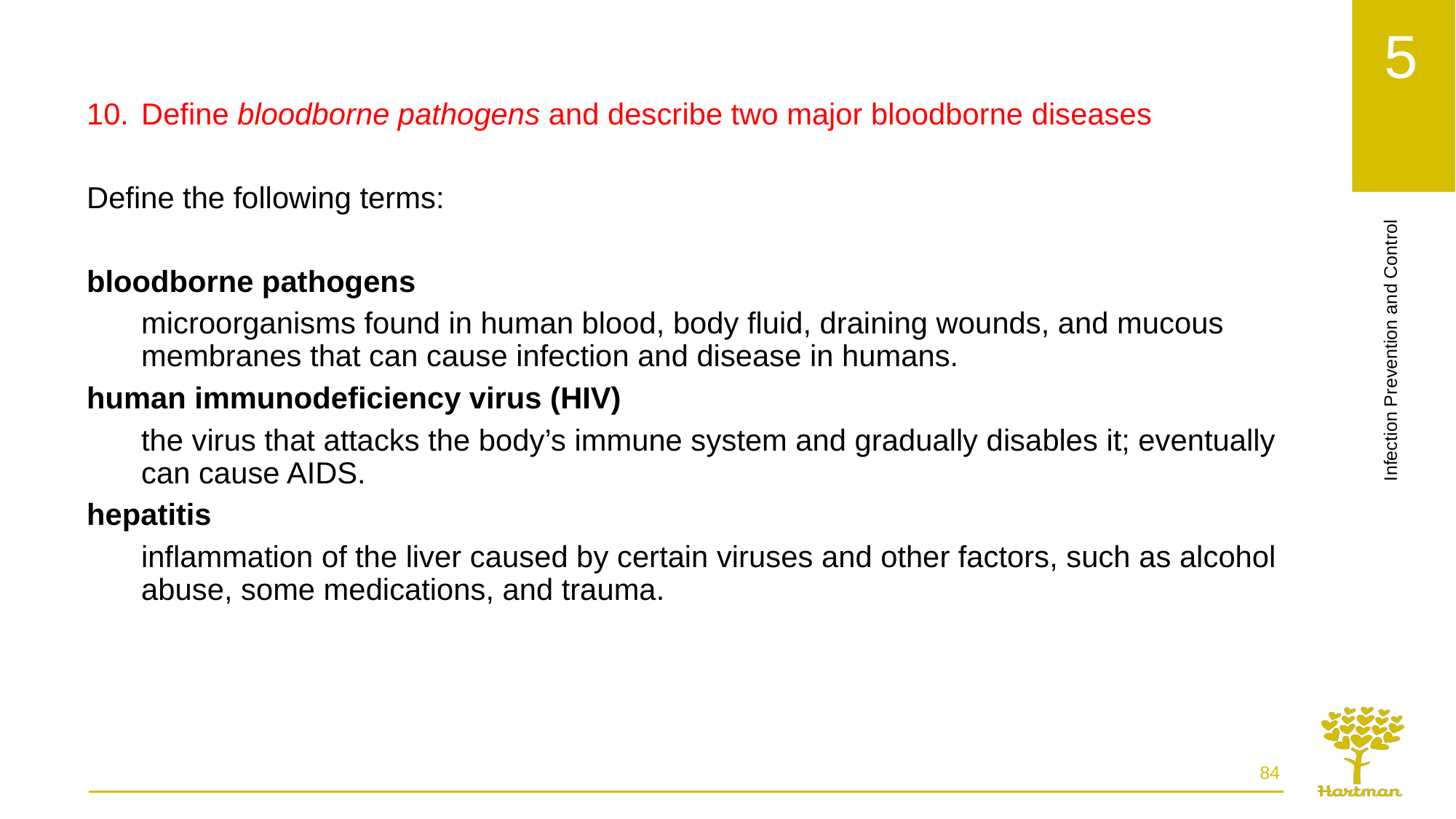

Define bloodborne pathogens and describe two major bloodborne diseases

Define the following terms:

bloodborne pathogens
microorganisms found in human blood, body fluid, draining wounds, and mucous membranes that can cause infection and disease in humans.
human immunodeficiency virus (HIV)
the virus that attacks the body’s immune system and gradually disables it; eventually can cause AIDS.
hepatitis
inflammation of the liver caused by certain viruses and other factors, such as alcohol abuse, some medications, and trauma.

84